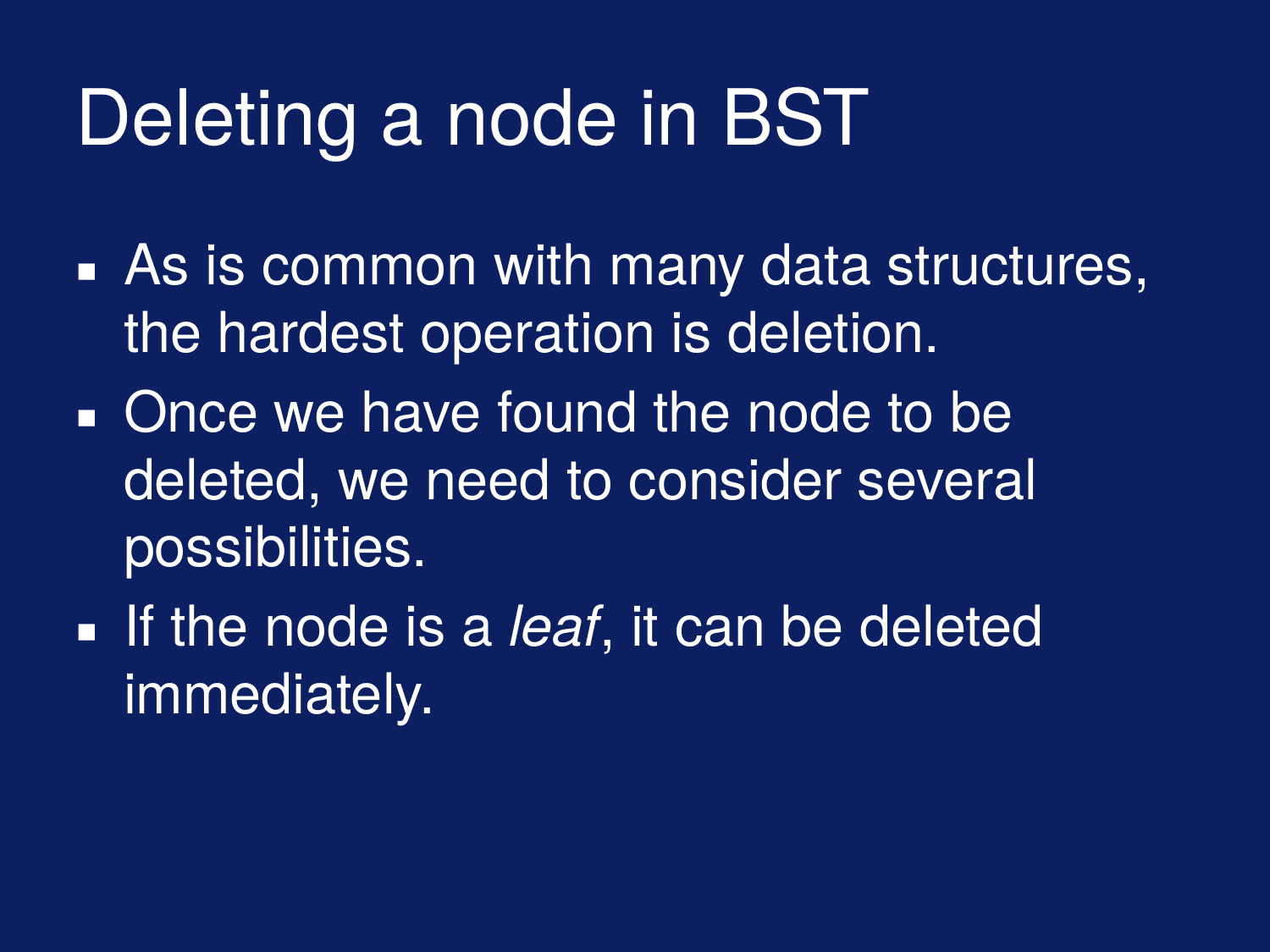

# Deleting a node in BST
As is common with many data structures, the hardest operation is deletion.
Once we have found the node to be deleted, we need to consider several possibilities.
If the node is a leaf, it can be deleted immediately.